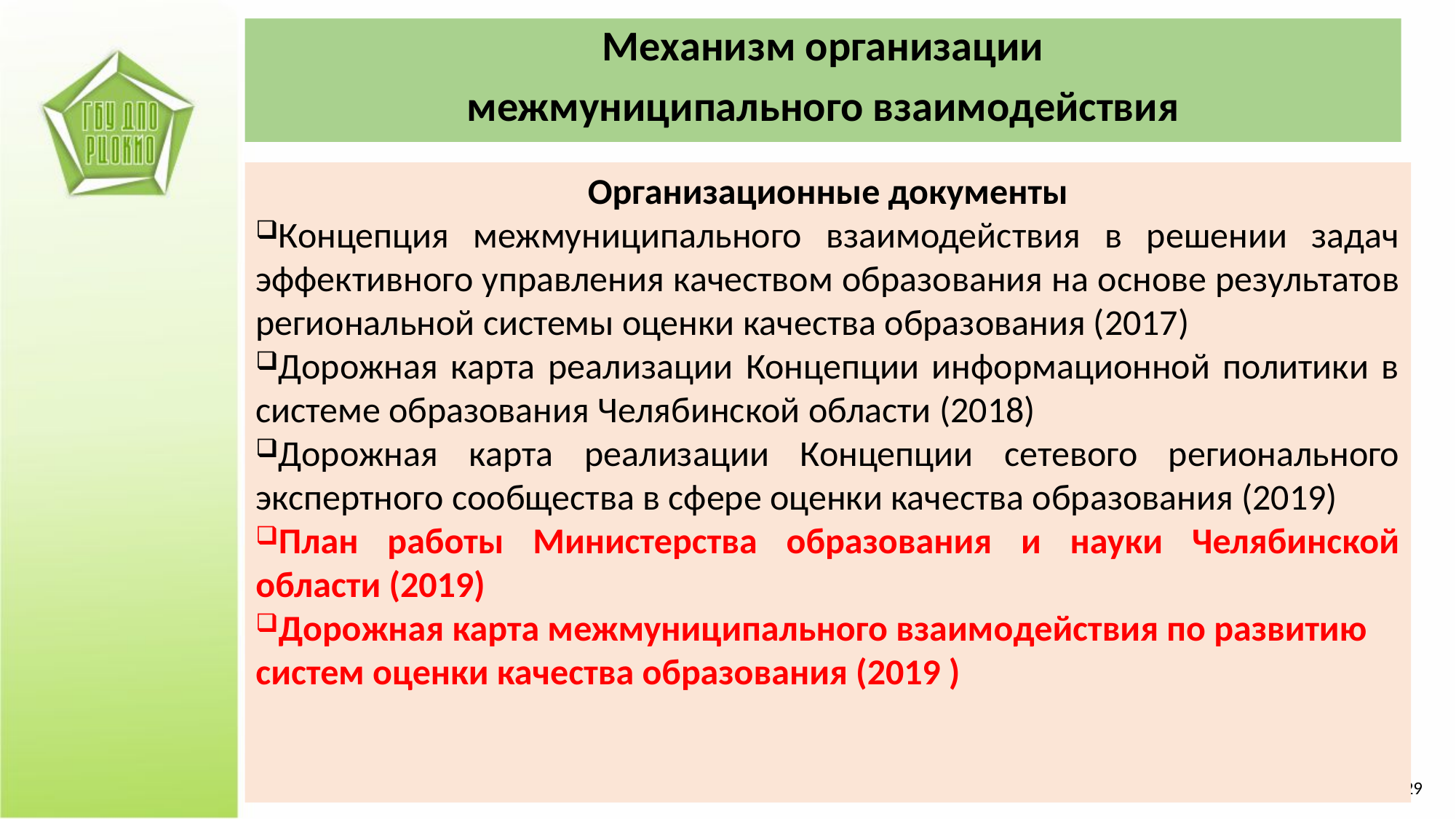

Механизм организации
межмуниципального взаимодействия
Организационные документы
Концепция межмуниципального взаимодействия в решении задач эффективного управления качеством образования на основе результатов региональной системы оценки качества образования (2017)
Дорожная карта реализации Концепции информационной политики в системе образования Челябинской области (2018)
Дорожная карта реализации Концепции сетевого регионального экспертного сообщества в сфере оценки качества образования (2019)
План работы Министерства образования и науки Челябинской области (2019)
Дорожная карта межмуниципального взаимодействия по развитию систем оценки качества образования (2019 )

29